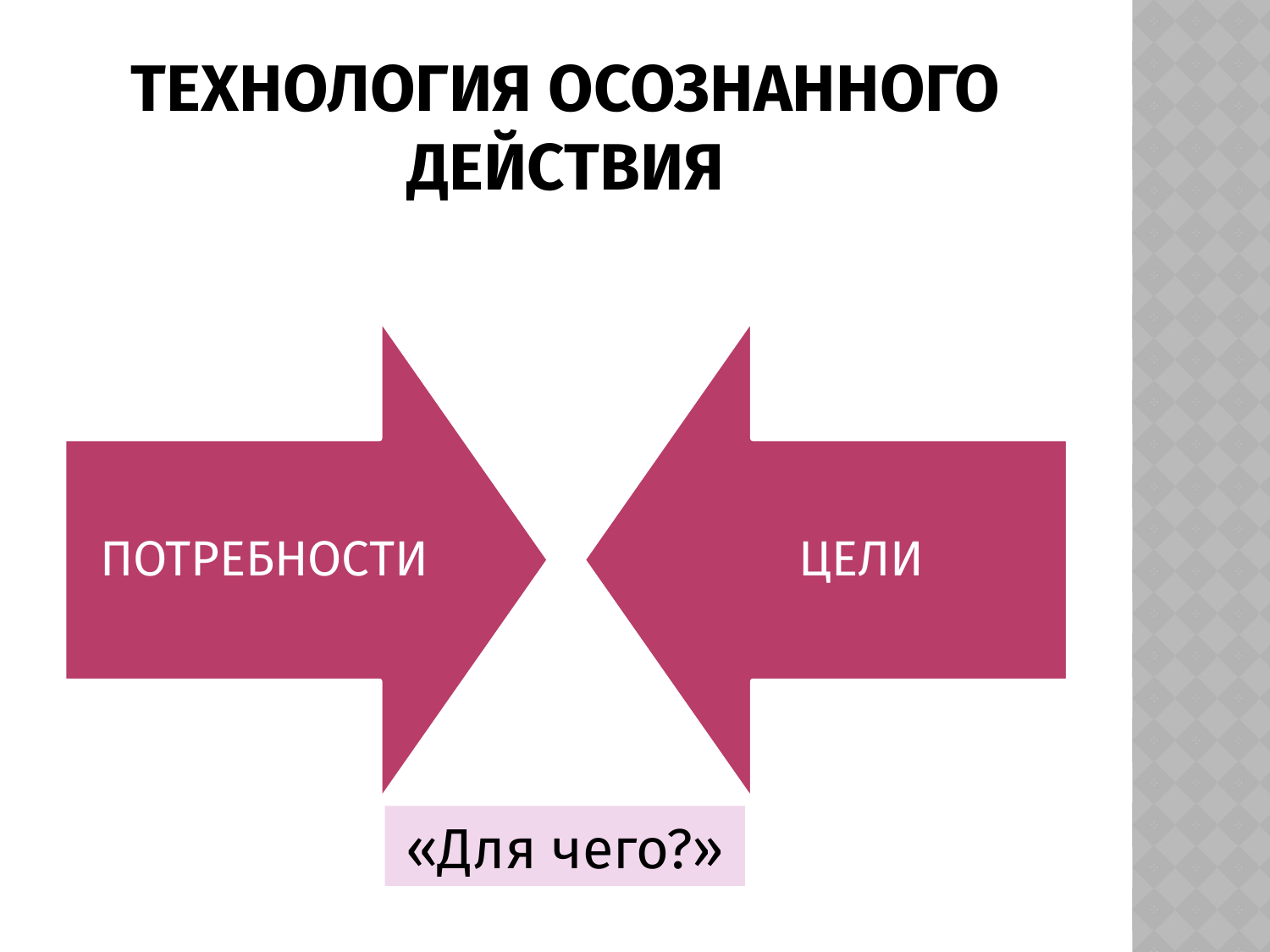

# Технология осознанного действия
ПОТРЕБНОСТИ
ЦЕЛИ
«Для чего?»